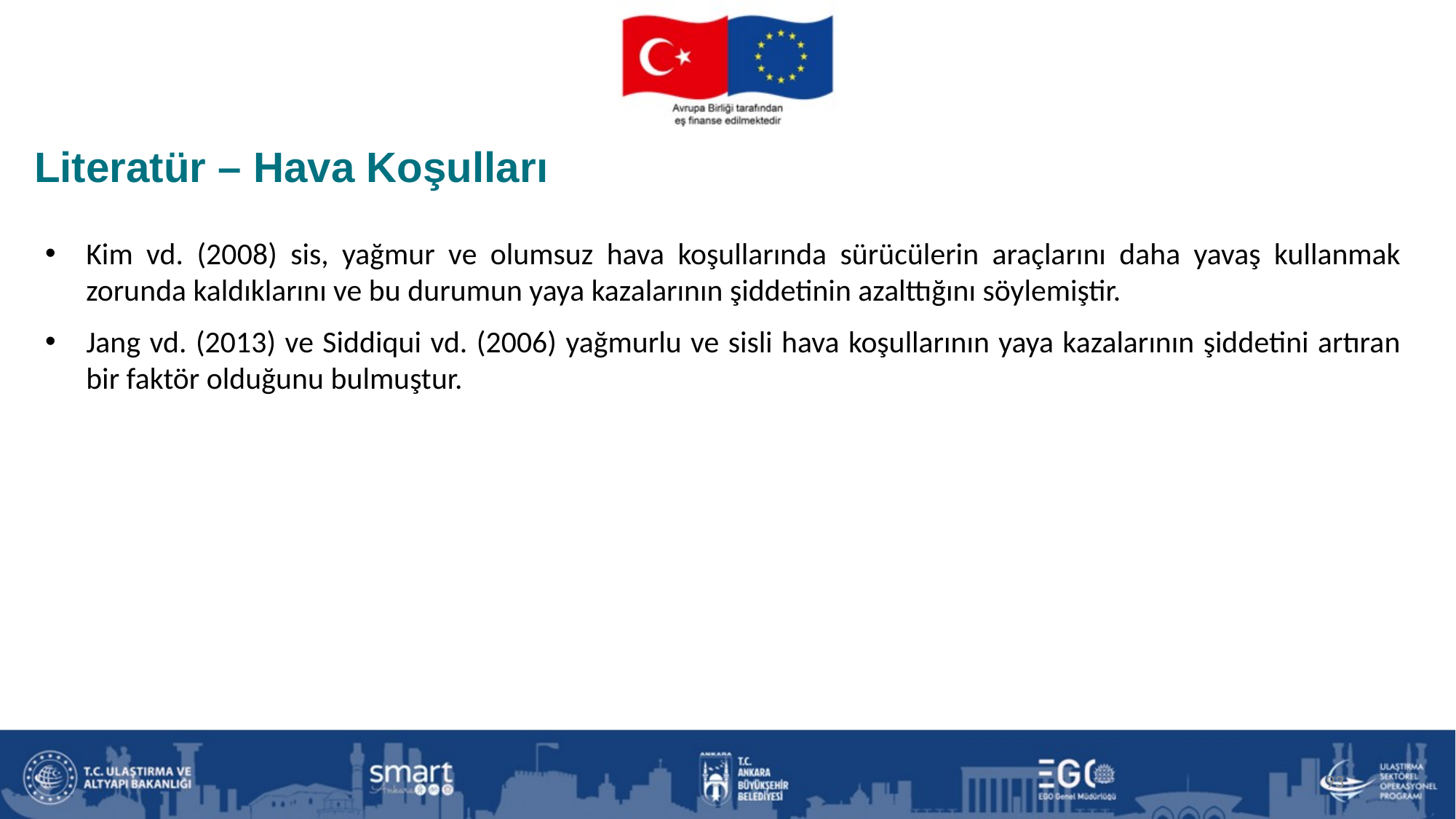

Literatür – Hava Koşulları

Kim vd. (2008) sis, yağmur ve olumsuz hava koşullarında sürücülerin araçlarını daha yavaş kullanmak zorunda kaldıklarını ve bu durumun yaya kazalarının şiddetinin azalttığını söylemiştir.
Jang vd. (2013) ve Siddiqui vd. (2006) yağmurlu ve sisli hava koşullarının yaya kazalarının şiddetini artıran bir faktör olduğunu bulmuştur.

93